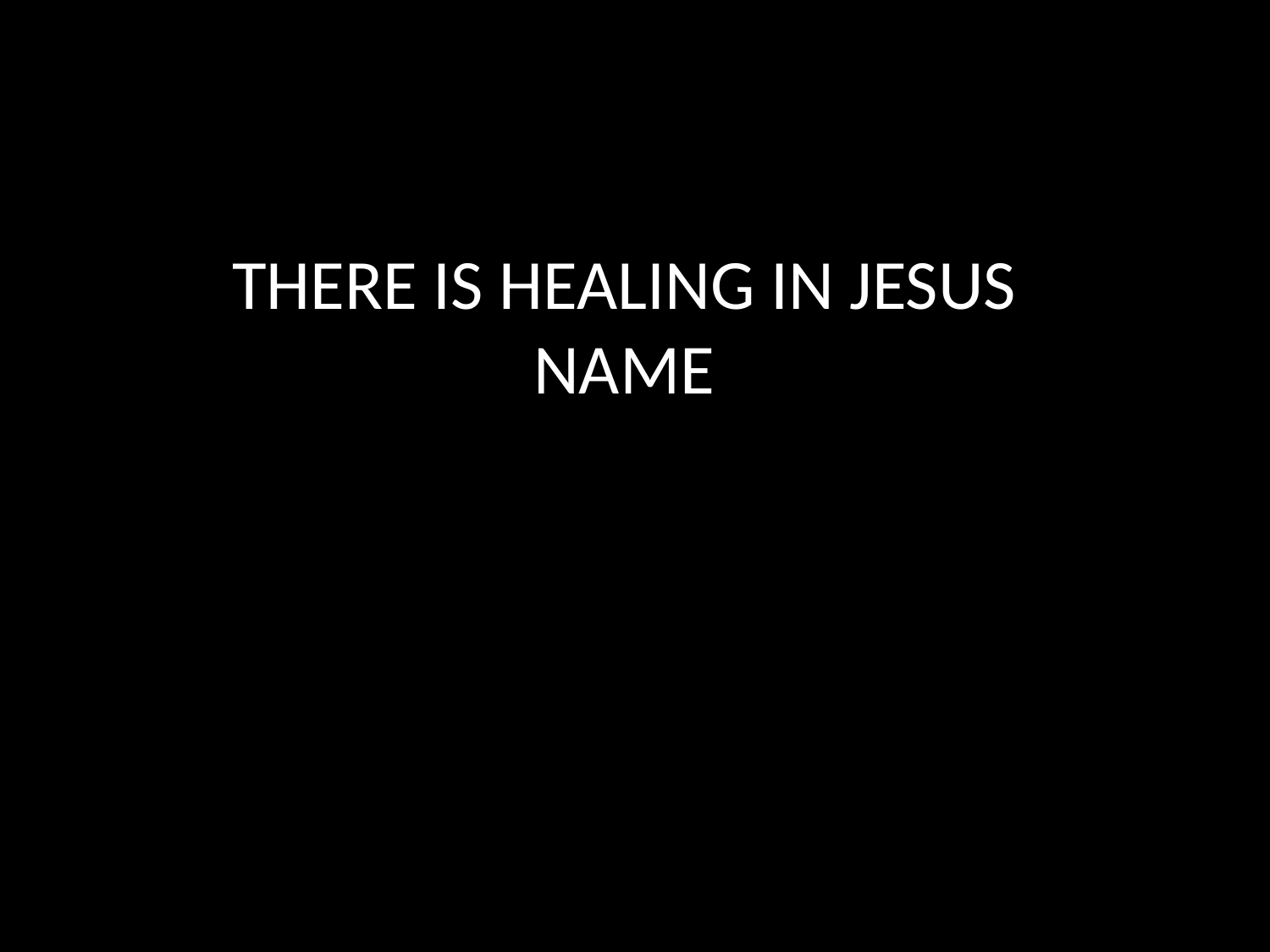

THERE IS HEALING IN JESUS NAME
# There is Healing for you today